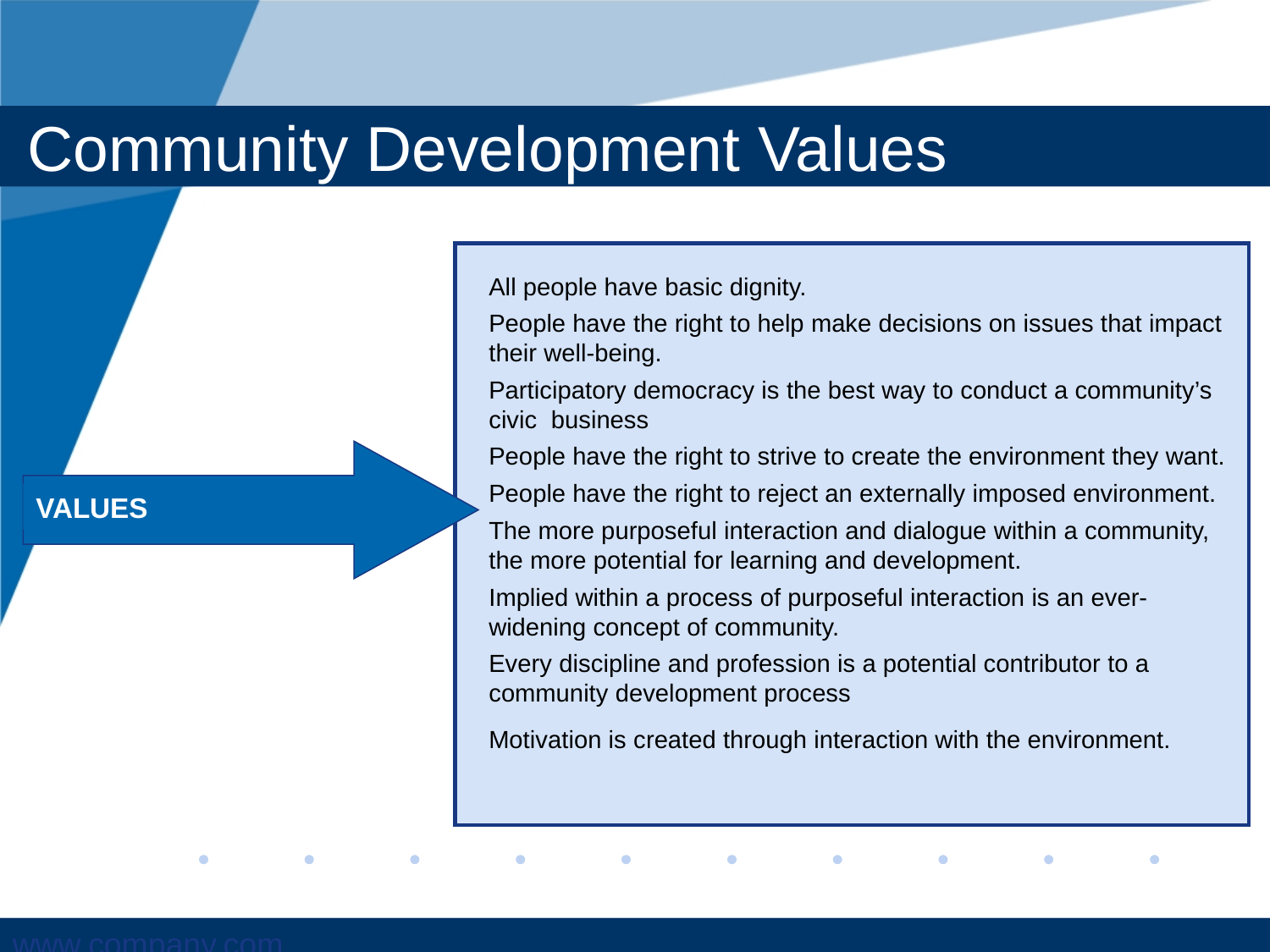

# Community Development Values

All people have basic dignity.
People have the right to help make decisions on issues that impact their well-being.
Participatory democracy is the best way to conduct a community’s civic  business
People have the right to strive to create the environment they want.
People have the right to reject an externally imposed environment.
The more purposeful interaction and dialogue within a community, the more potential for learning and development.
Implied within a process of purposeful interaction is an ever-widening concept of community.
Every discipline and profession is a potential contributor to a community development process
Motivation is created through interaction with the environment.

VALUES